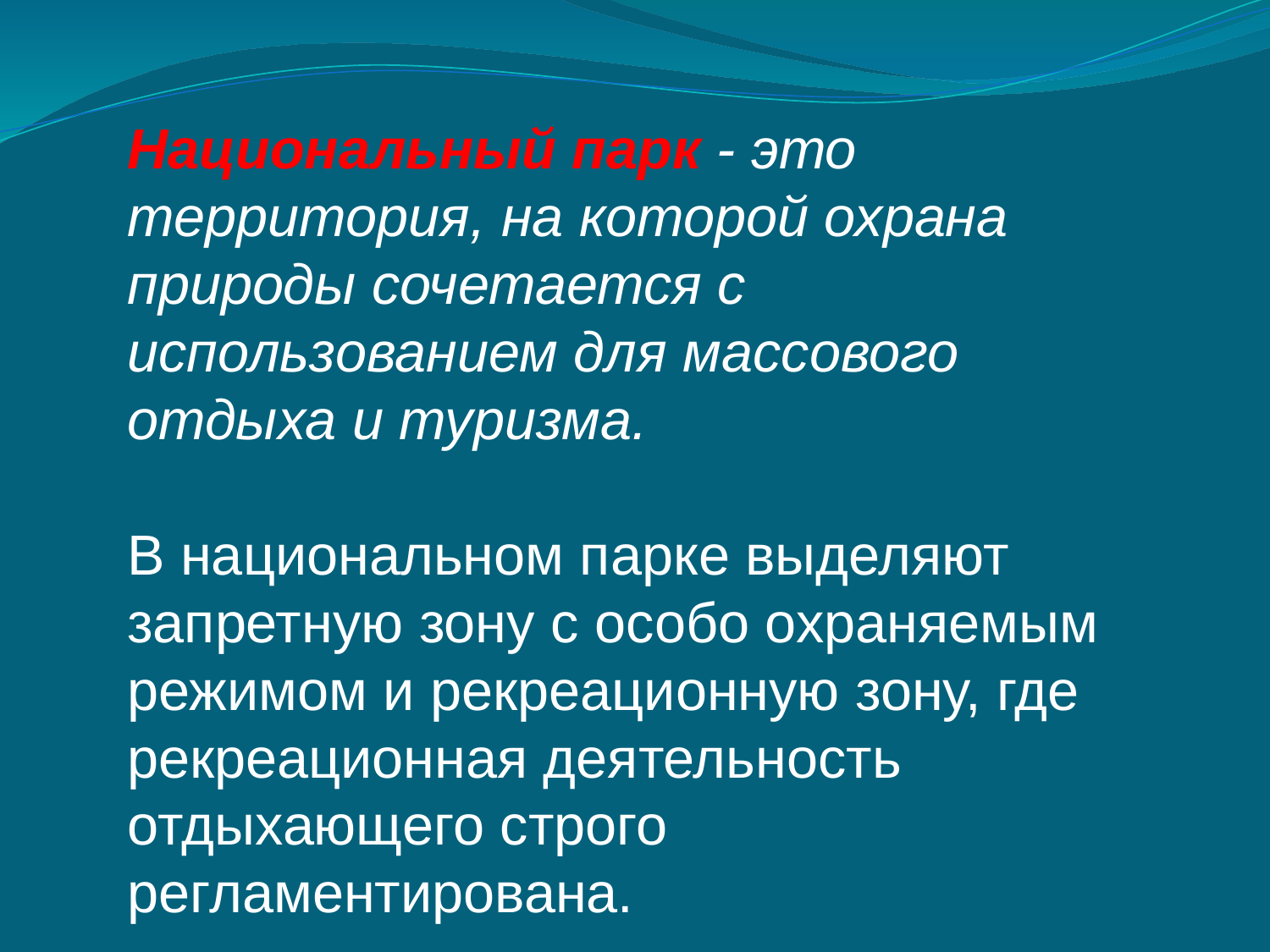

Национальный парк - это территория, на которой охрана природы сочетается с использованием для массового отдыха и туризма.

В национальном парке выделяют запретную зону с особо охраняемым режимом и рекреационную зону, где рекреационная деятельность отдыхающего строго регламентирована.